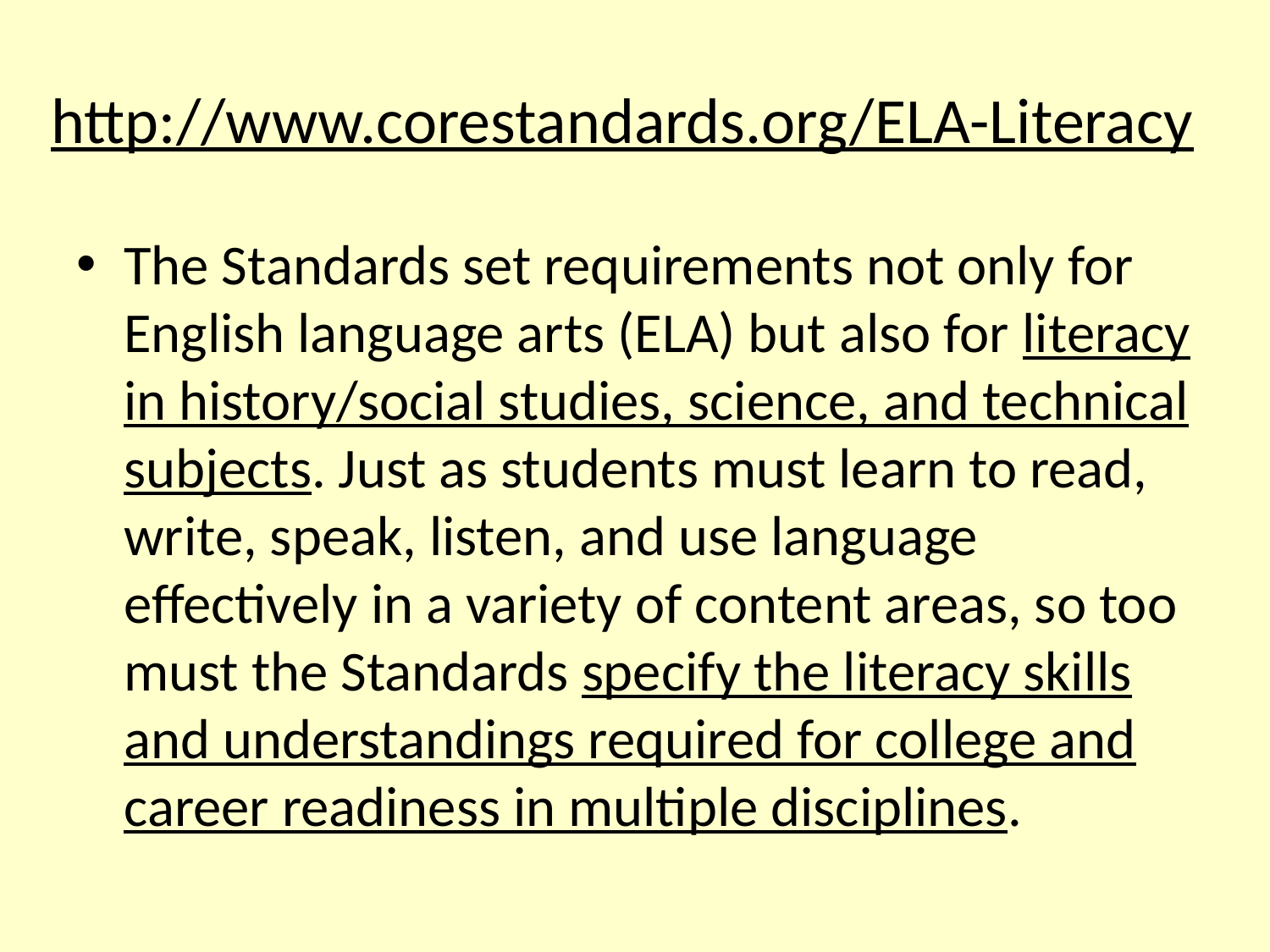

# http://www.corestandards.org/ELA-Literacy
The Standards set requirements not only for English language arts (ELA) but also for literacy in history/social studies, science, and technical subjects. Just as students must learn to read, write, speak, listen, and use language effectively in a variety of content areas, so too must the Standards specify the literacy skills and understandings required for college and career readiness in multiple disciplines.